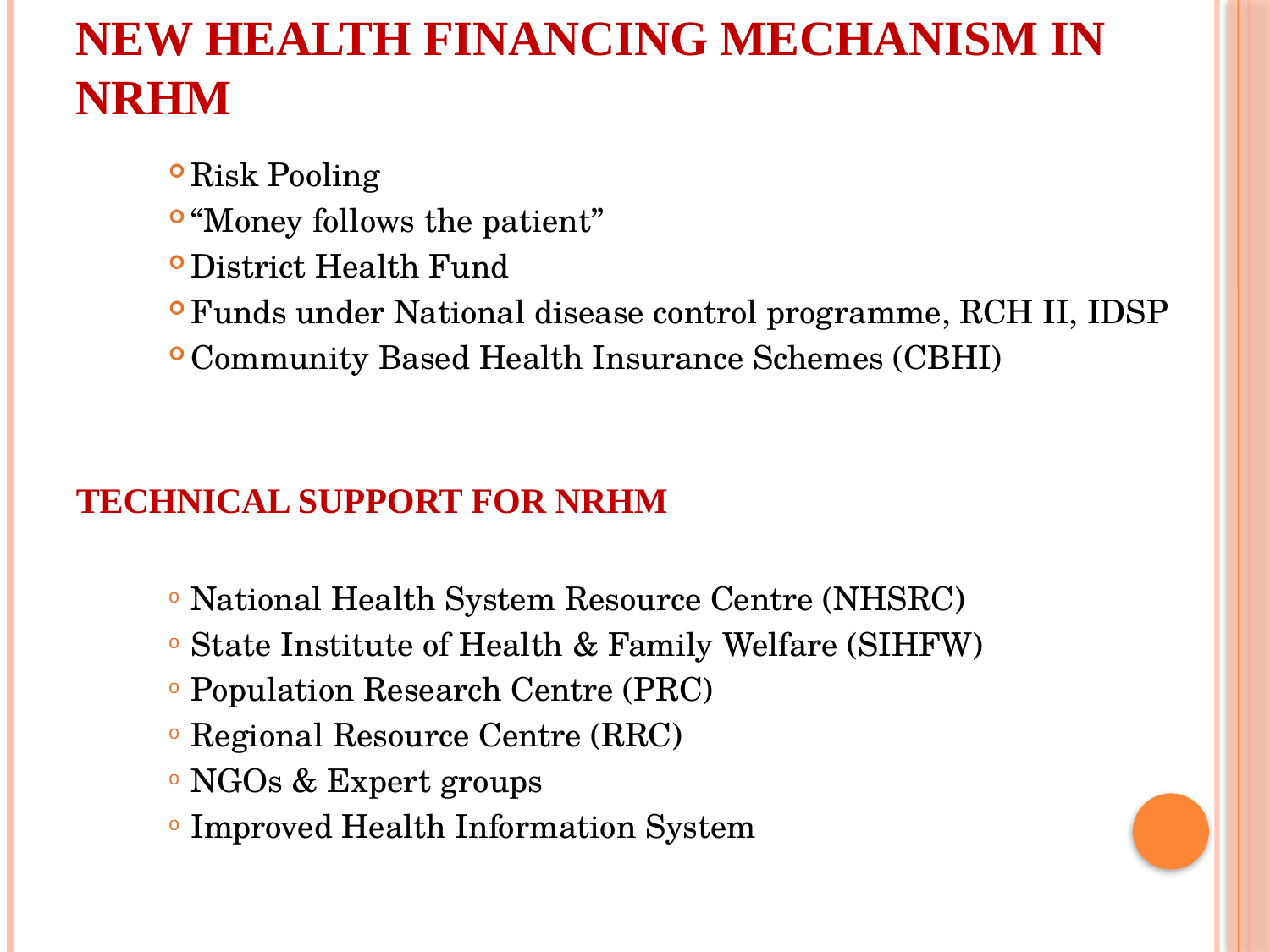

# New health financing mechanism in nrhm
Risk Pooling
“Money follows the patient”
District Health Fund
Funds under National disease control programme, RCH II, IDSP
Community Based Health Insurance Schemes (CBHI)

TECHNICAL SUPPORT FOR NRHM

National Health System Resource Centre (NHSRC)
State Institute of Health & Family Welfare (SIHFW)
Population Research Centre (PRC)
Regional Resource Centre (RRC)
NGOs & Expert groups
Improved Health Information System